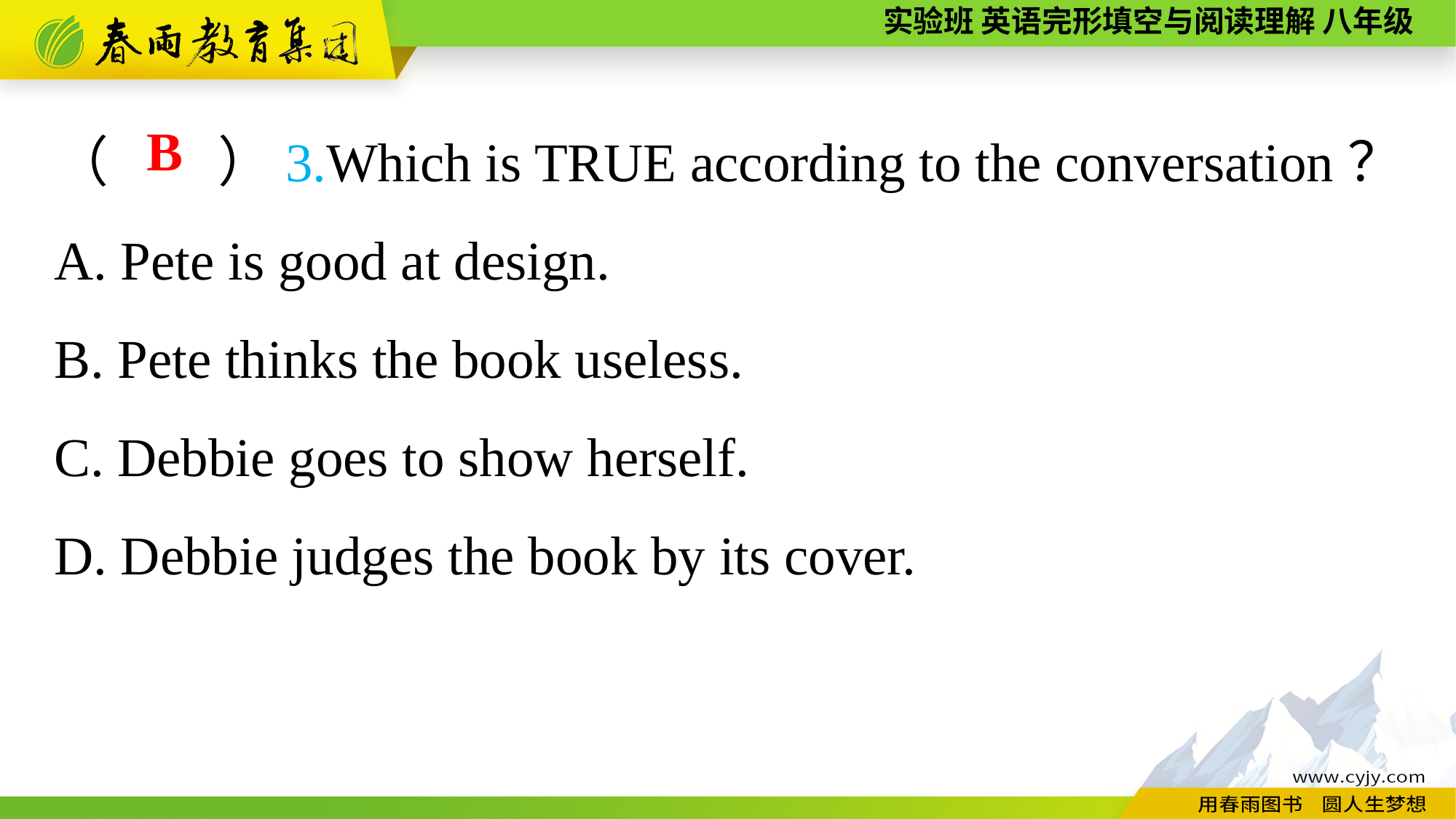

（　　）3.Which is TRUE according to the conversation？
A. Pete is good at design.
B. Pete thinks the book useless.
C. Debbie goes to show herself.
D. Debbie judges the book by its cover.
B